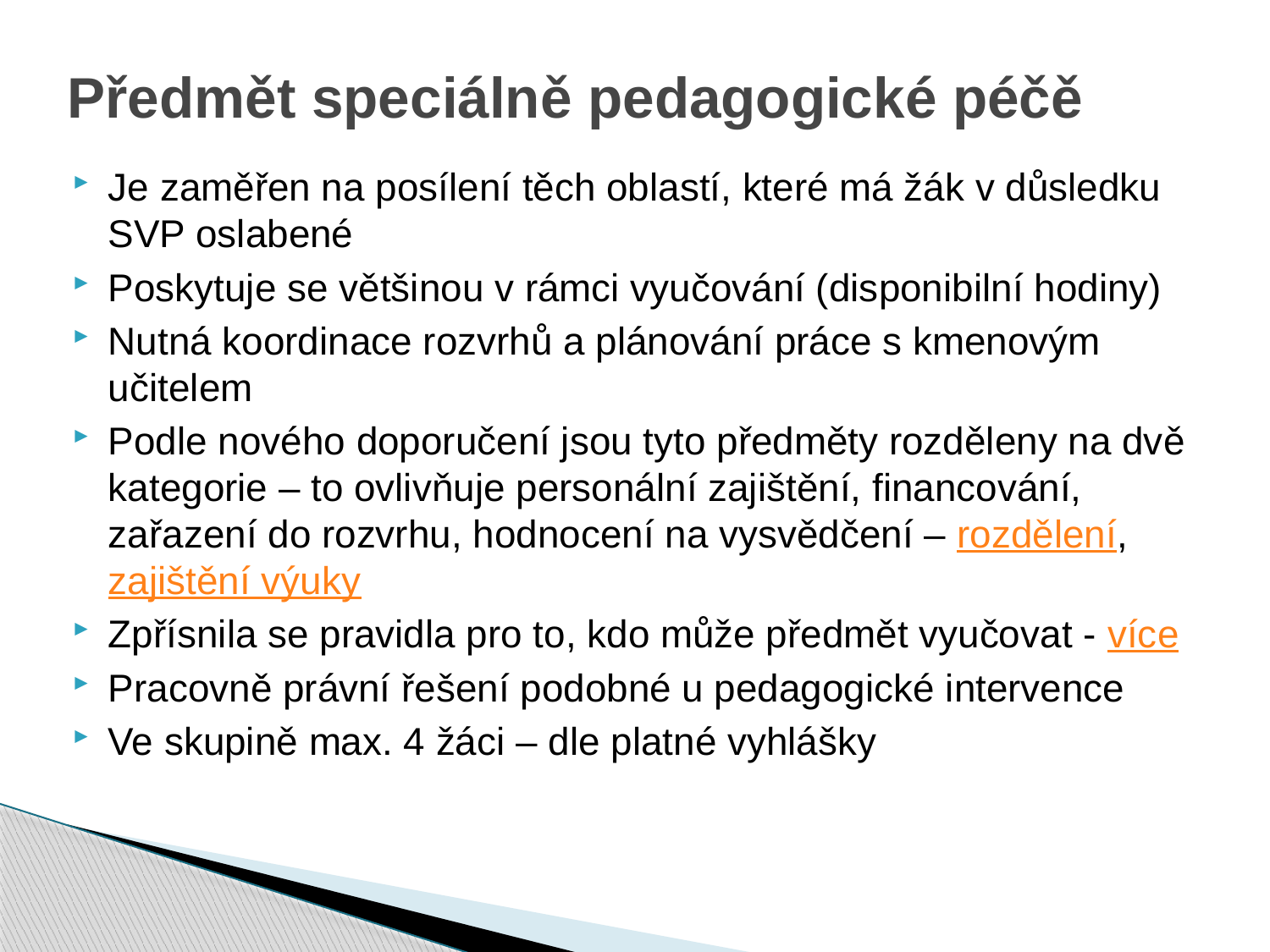

# Předmět speciálně pedagogické péčě
Je zaměřen na posílení těch oblastí, které má žák v důsledku SVP oslabené
Poskytuje se většinou v rámci vyučování (disponibilní hodiny)
Nutná koordinace rozvrhů a plánování práce s kmenovým učitelem
Podle nového doporučení jsou tyto předměty rozděleny na dvě kategorie – to ovlivňuje personální zajištění, financování, zařazení do rozvrhu, hodnocení na vysvědčení – rozdělení, zajištění výuky
Zpřísnila se pravidla pro to, kdo může předmět vyučovat - více
Pracovně právní řešení podobné u pedagogické intervence
Ve skupině max. 4 žáci – dle platné vyhlášky